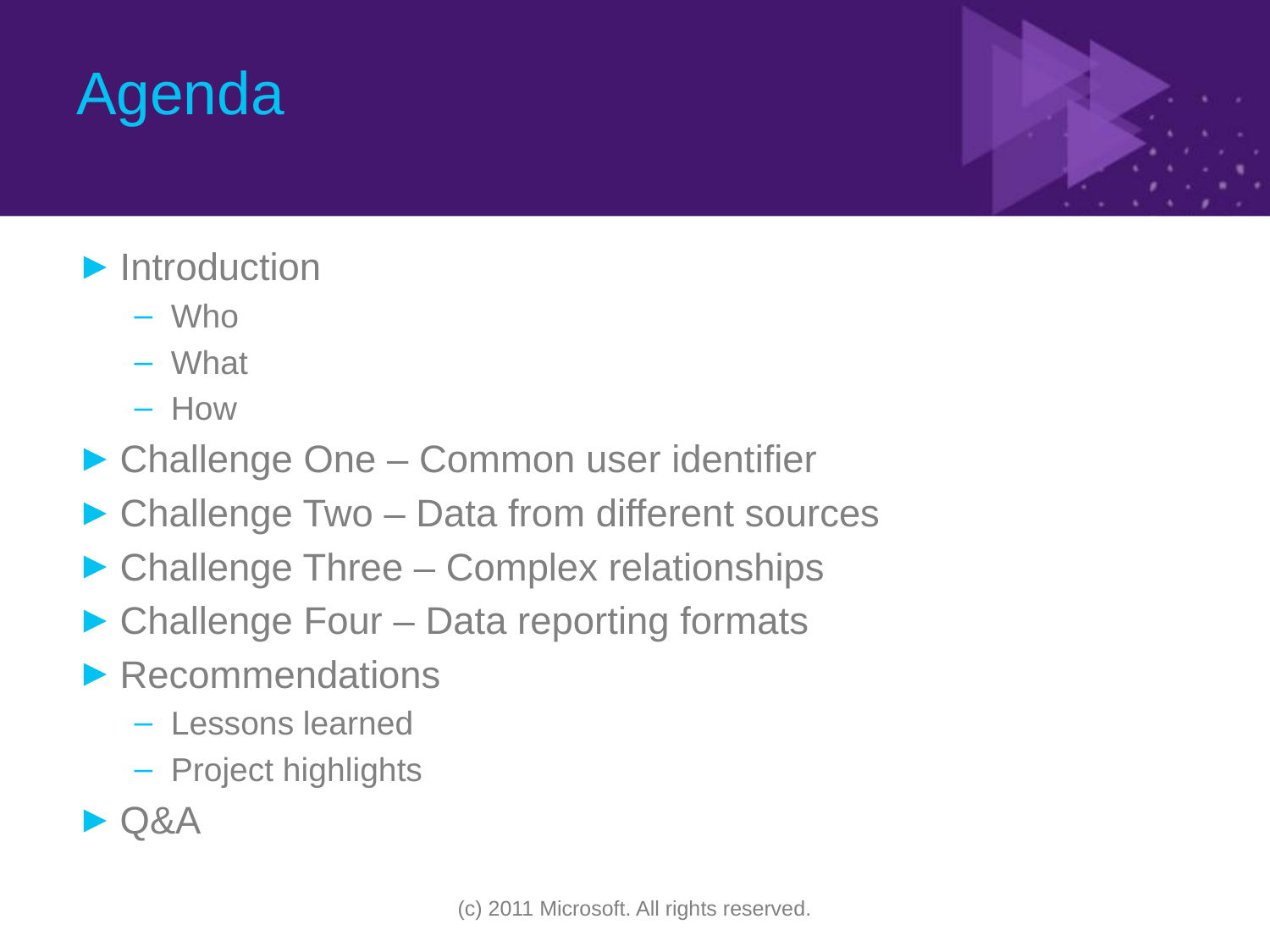

# Agenda
Introduction
Who
What
How
Challenge One – Common user identifier
Challenge Two – Data from different sources
Challenge Three – Complex relationships
Challenge Four – Data reporting formats
Recommendations
Lessons learned
Project highlights
Q&A
(c) 2011 Microsoft. All rights reserved.